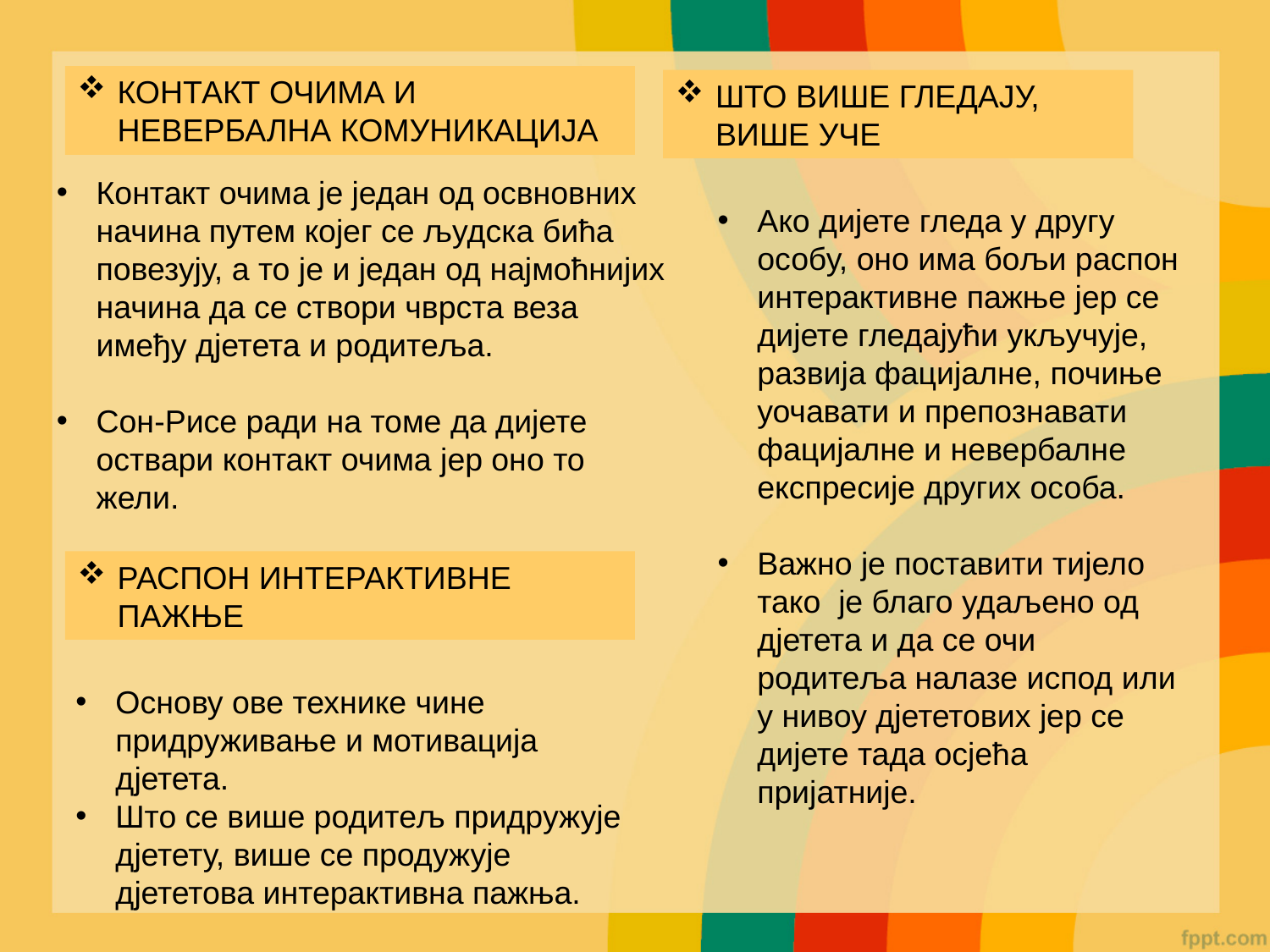

КОНТАКТ ОЧИМА И НЕВЕРБАЛНА КОМУНИКАЦИЈА
ШТО ВИШЕ ГЛЕДАЈУ, ВИШЕ УЧЕ
Контакт очима је један од освновних начина путем којег се људска бића повезују, а то је и један од најмоћнијих начина да се створи чврста веза имеђу дјетета и родитеља.

Сон-Рисе ради на томе да дијете оствари контакт очима јер оно то жели.

Ако дијете гледа у другу особу, оно има бољи распон интерактивне пажње јер се дијете гледајући укључује, развија фацијалне, почиње уочавати и препознавати фацијалне и невербалне експресије других особа.

Важно је поставити тијело тако  је благо удаљено од дјетета и да се очи родитеља налазе испод или у нивоу дјететових јер се дијете тада осјећа пријатније.
РАСПОН ИНТЕРАКТИВНЕ ПАЖЊЕ
Основу ове технике чине придруживање и мотивација дјетета.
Што се више родитељ придружује дјетету, више се продужује дјететова интерактивна пажња.